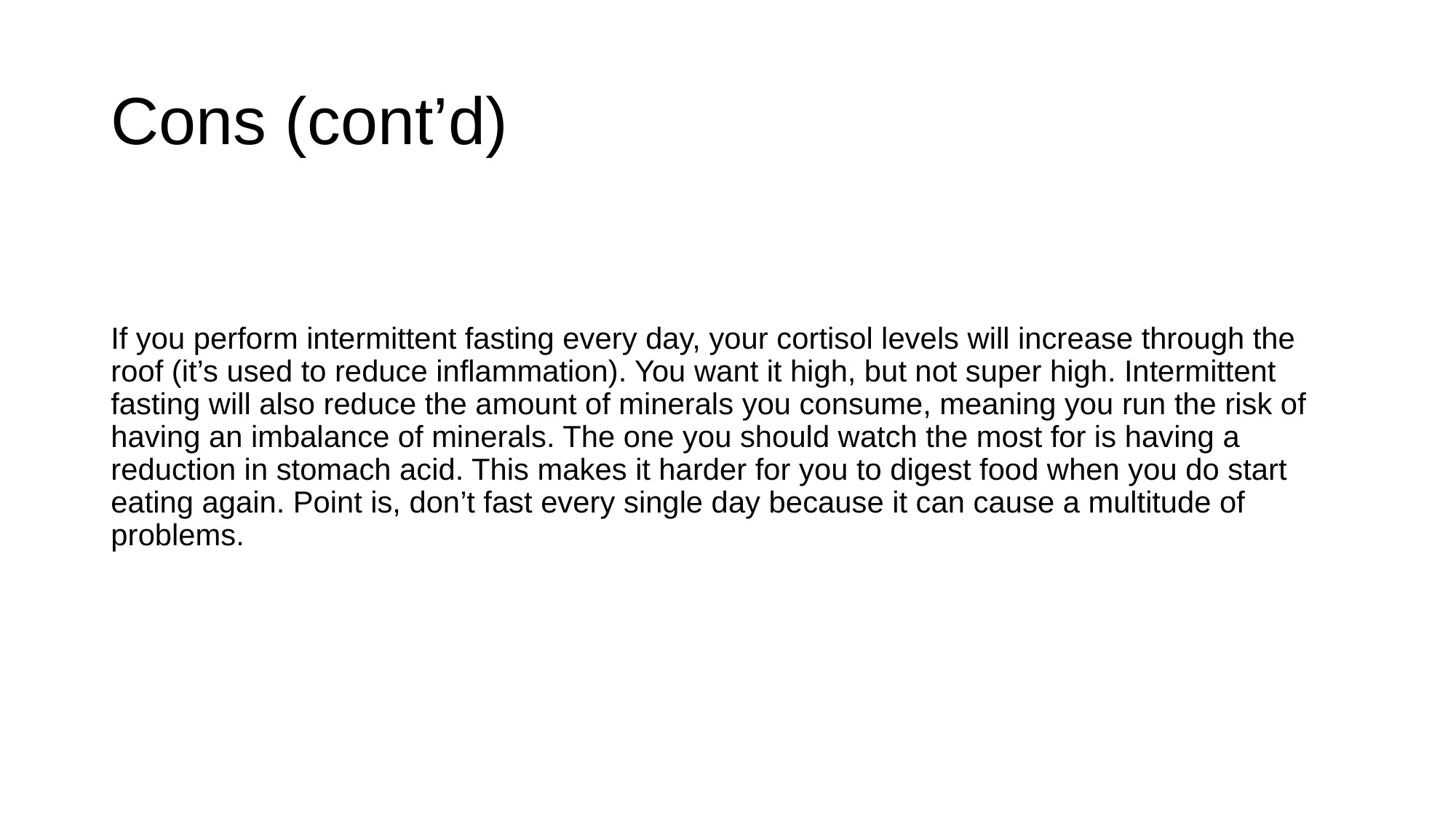

# Cons (cont’d)

If you perform intermittent fasting every day, your cortisol levels will increase through the roof (it’s used to reduce inflammation). You want it high, but not super high. Intermittent fasting will also reduce the amount of minerals you consume, meaning you run the risk of having an imbalance of minerals. The one you should watch the most for is having a reduction in stomach acid. This makes it harder for you to digest food when you do start eating again. Point is, don’t fast every single day because it can cause a multitude of problems.